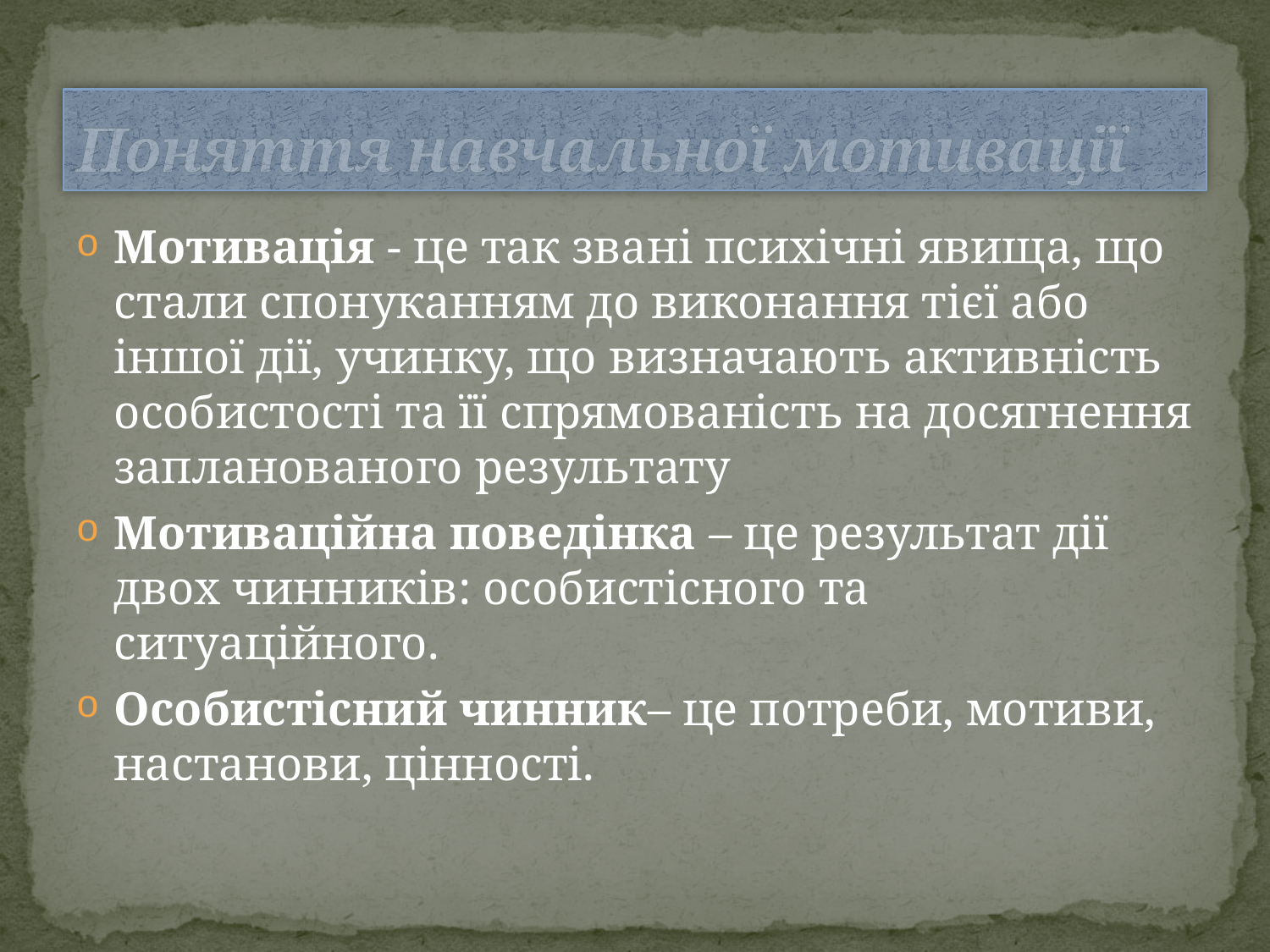

# Поняття навчальної мотивації
Мотивація - це так звані психічні явища, що стали спонуканням до виконання тієї або іншої дії, учинку, що визначають активність особистості та її спрямованість на досягнення запланованого результату
Мотиваційна поведінка – це результат дії двох чинників: особистісного та ситуаційного.
Особистісний чинник– це потреби, мотиви, настанови, цінності.